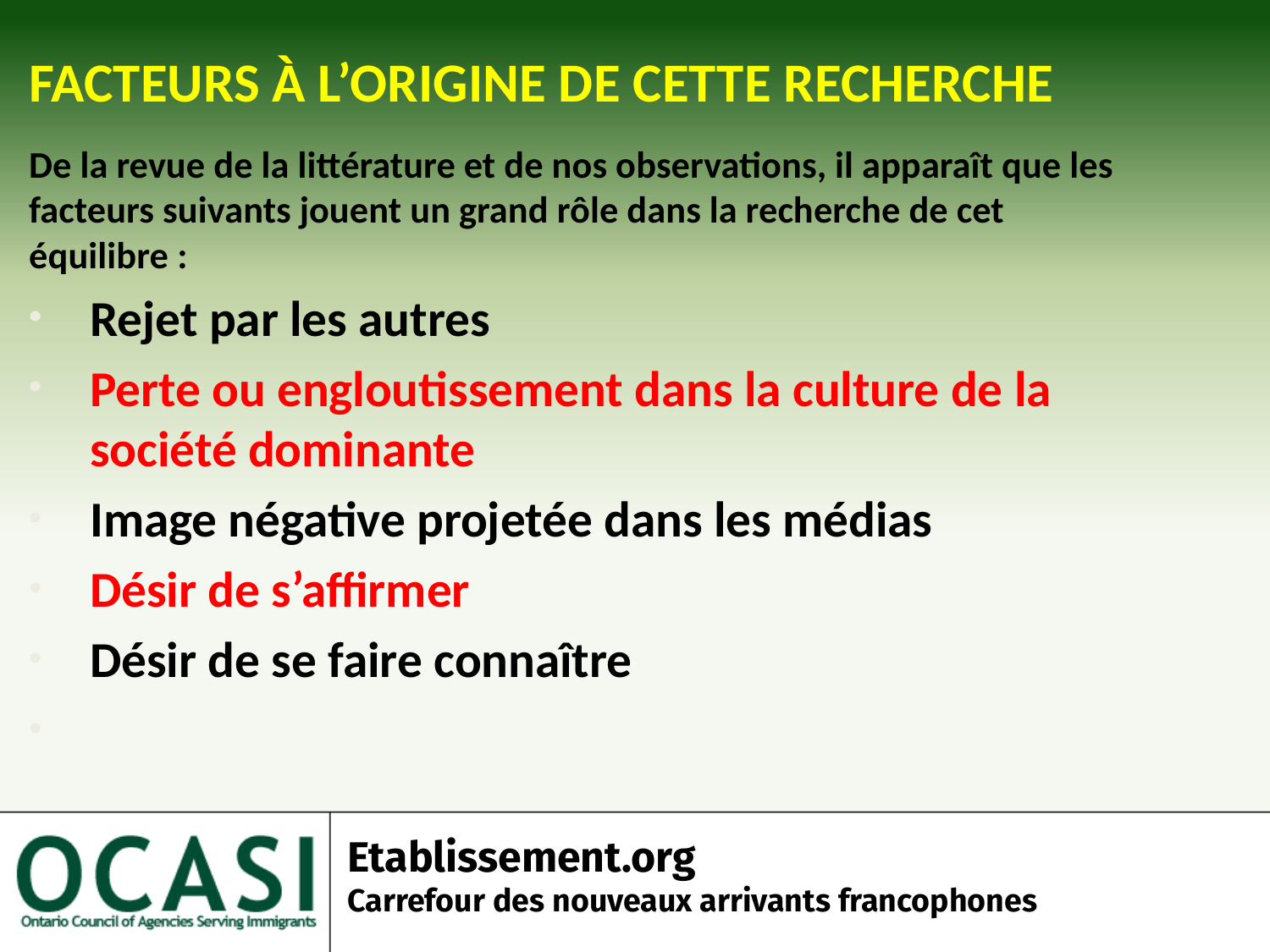

FACTEURS À L’ORIGINE DE CETTE RECHERCHE
De la revue de la littérature et de nos observations, il apparaît que les facteurs suivants jouent un grand rôle dans la recherche de cet équilibre :
Rejet par les autres
Perte ou engloutissement dans la culture de la société dominante
Image négative projetée dans les médias
Désir de s’affirmer
Désir de se faire connaître

Etablissement.org
Carrefour des nouveaux arrivants francophones